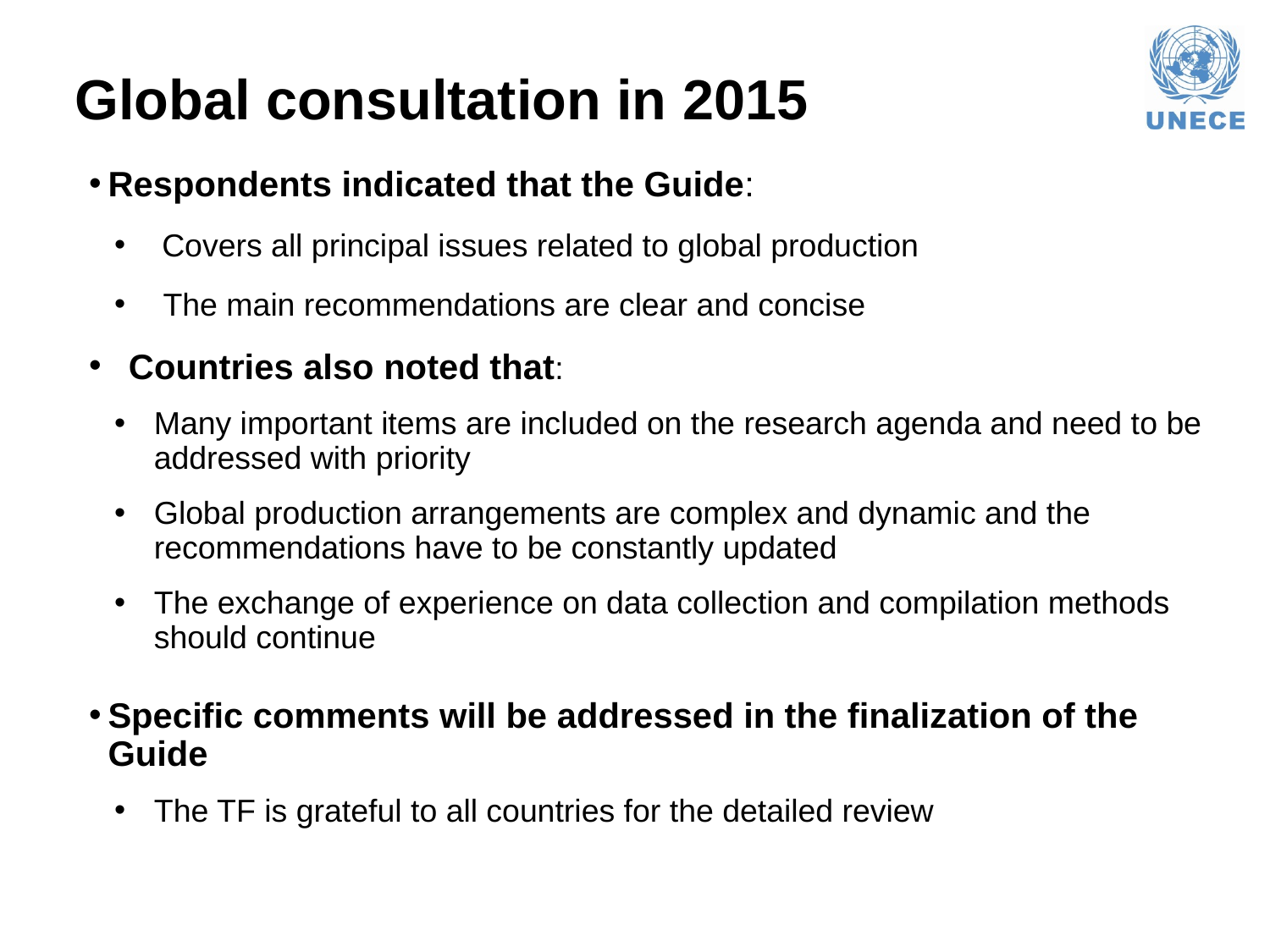

# Global consultation in 2015
Respondents indicated that the Guide:
Covers all principal issues related to global production
 The main recommendations are clear and concise
Countries also noted that:
Many important items are included on the research agenda and need to be addressed with priority
Global production arrangements are complex and dynamic and the recommendations have to be constantly updated
The exchange of experience on data collection and compilation methods should continue
Specific comments will be addressed in the finalization of the Guide
The TF is grateful to all countries for the detailed review